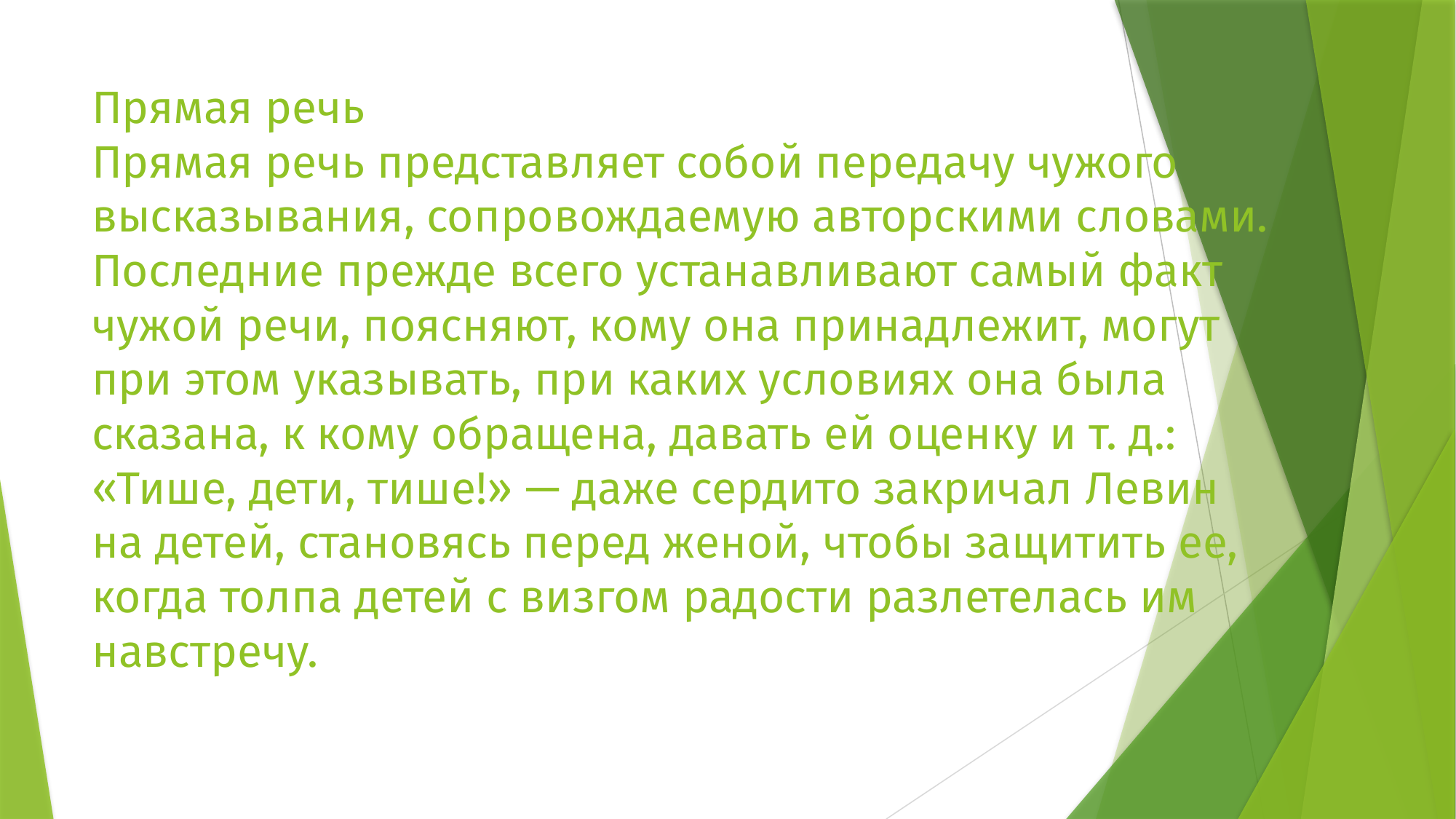

# Прямая речь Прямая речь представляет собой передачу чужого высказывания, сопровождаемую авторскими словами. Последние прежде всего устанавливают самый факт чужой речи, поясняют, кому она принадлежит, могут при этом указывать, при каких условиях она была сказана, к кому обращена, давать ей оценку и т. д.: «Тише, дети, тише!» — даже сердито закричал Левин на детей, становясь перед женой, чтобы защитить ее, когда толпа детей с визгом радости разлетелась им навстречу.